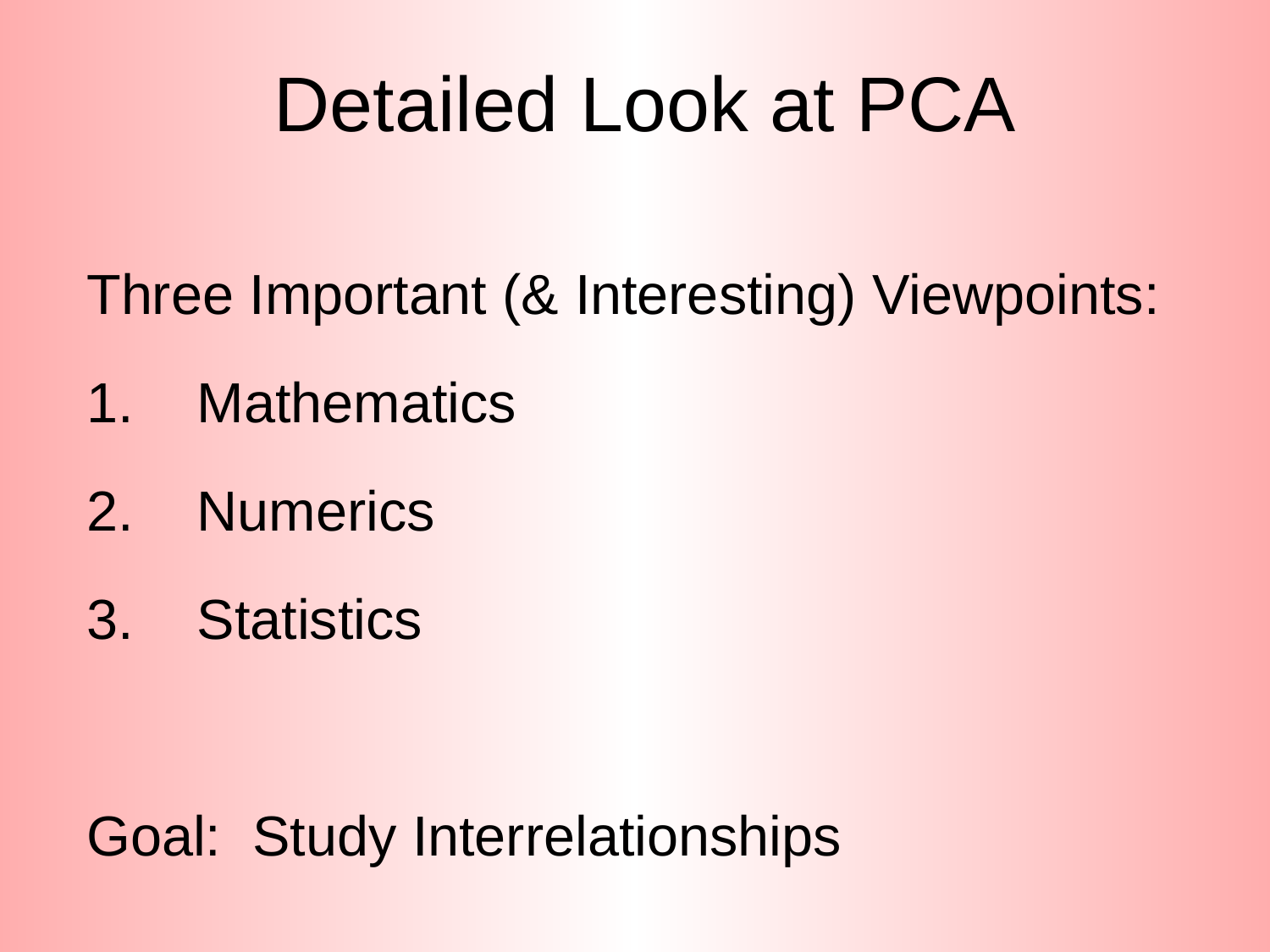

# Detailed Look at PCA
Three Important (& Interesting) Viewpoints:
   Mathematics
   Numerics
   Statistics

Goal:  Study Interrelationships